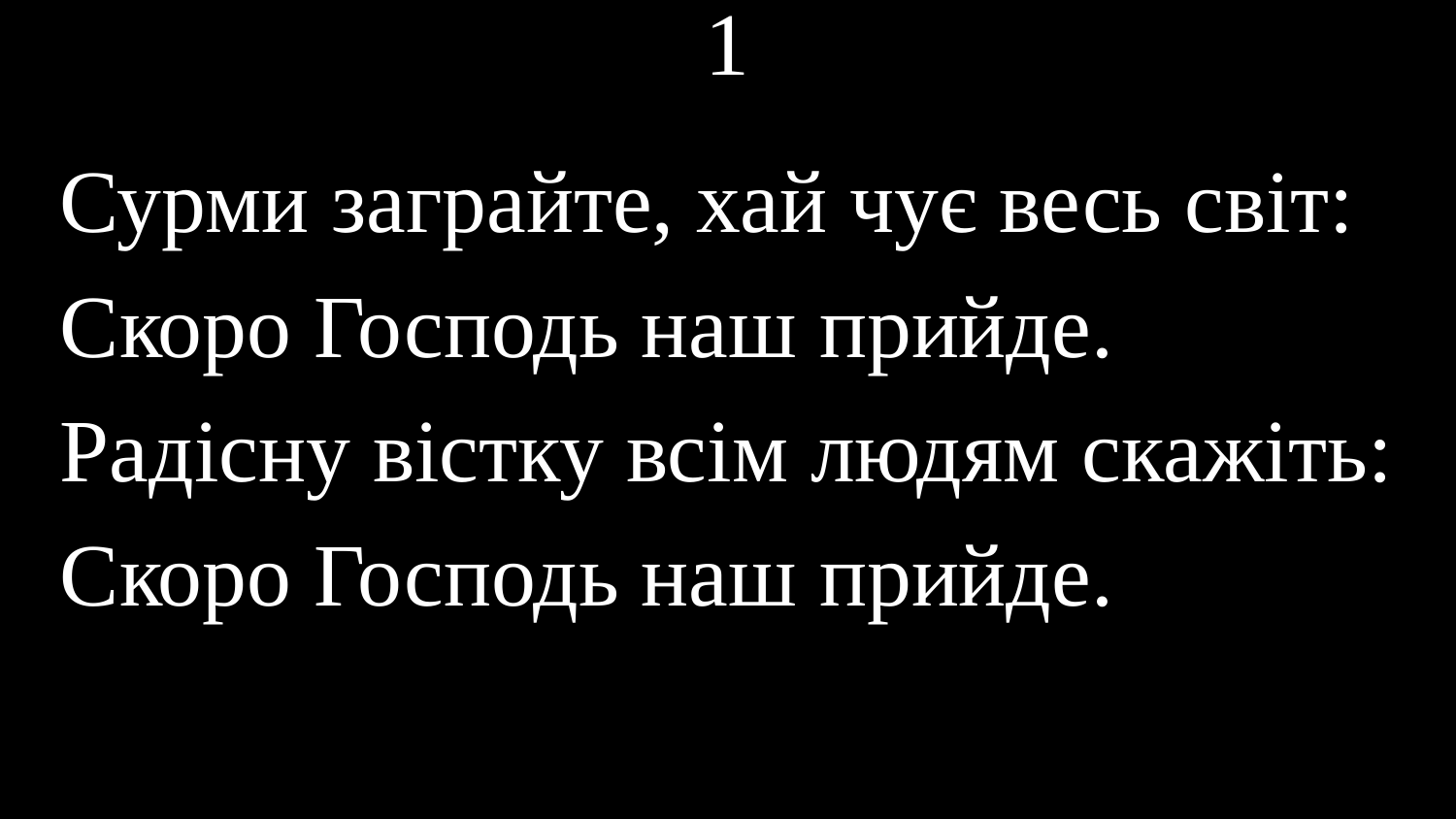

# 1
Сурми заграйте, хай чує весь світ:
Скоро Господь наш прийде.
Радісну вістку всім людям скажіть:
Скоро Господь наш прийде.